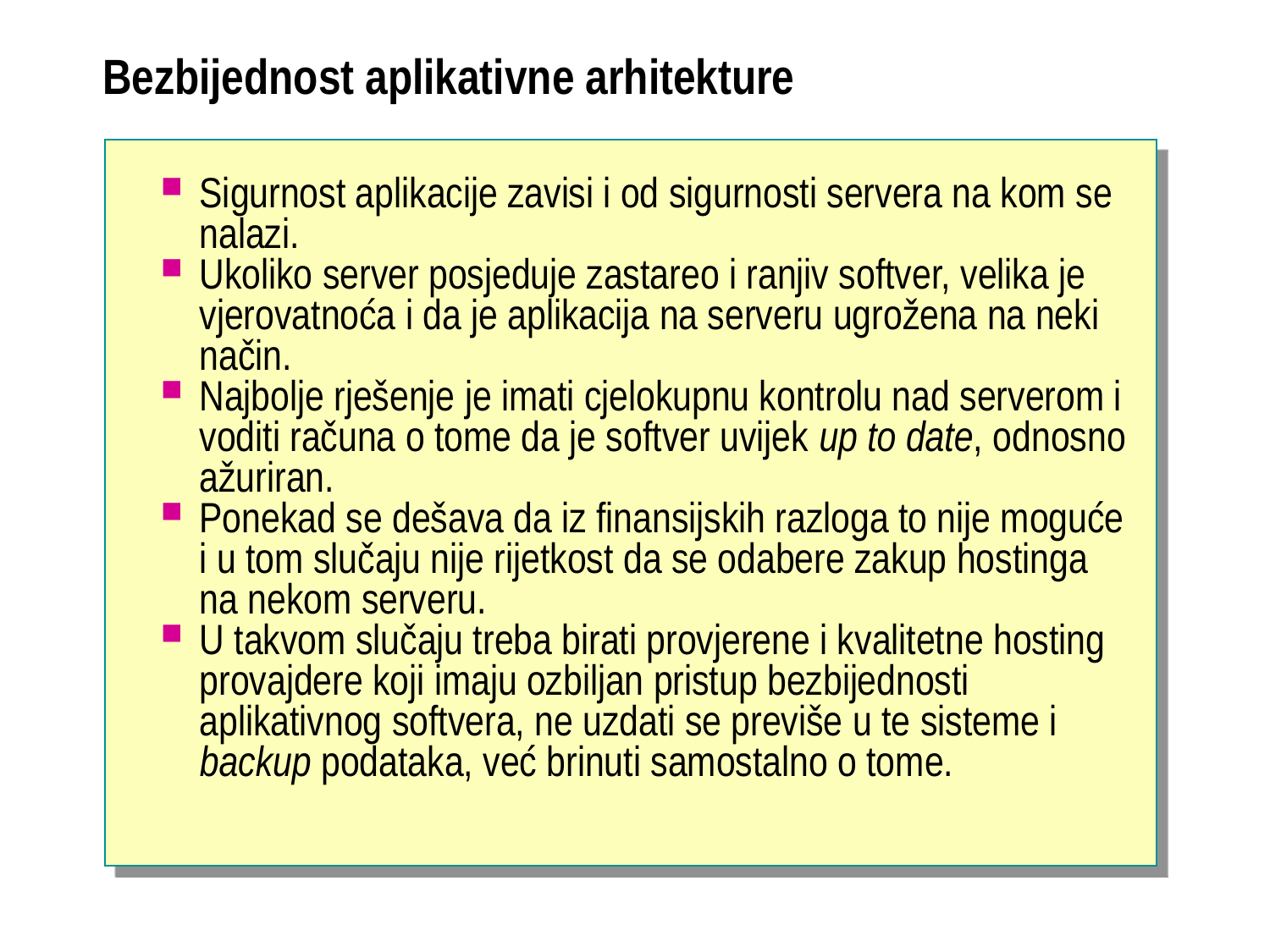

# Bezbijednost aplikativne arhitekture
Sigurnost aplikacije zavisi i od sigurnosti servera na kom se nalazi.
Ukoliko server posjeduje zastareo i ranjiv softver, velika je vjerovatnoća i da je aplikacija na serveru ugrožena na neki način.
Najbolje rješenje je imati cjelokupnu kontrolu nad serverom i voditi računa o tome da je softver uvijek up to date, odnosno ažuriran.
Ponekad se dešava da iz finansijskih razloga to nije moguće i u tom slučaju nije rijetkost da se odabere zakup hostinga na nekom serveru.
U takvom slučaju treba birati provjerene i kvalitetne hosting provajdere koji imaju ozbiljan pristup bezbijednosti aplikativnog softvera, ne uzdati se previše u te sisteme i backup podataka, već brinuti samostalno o tome.